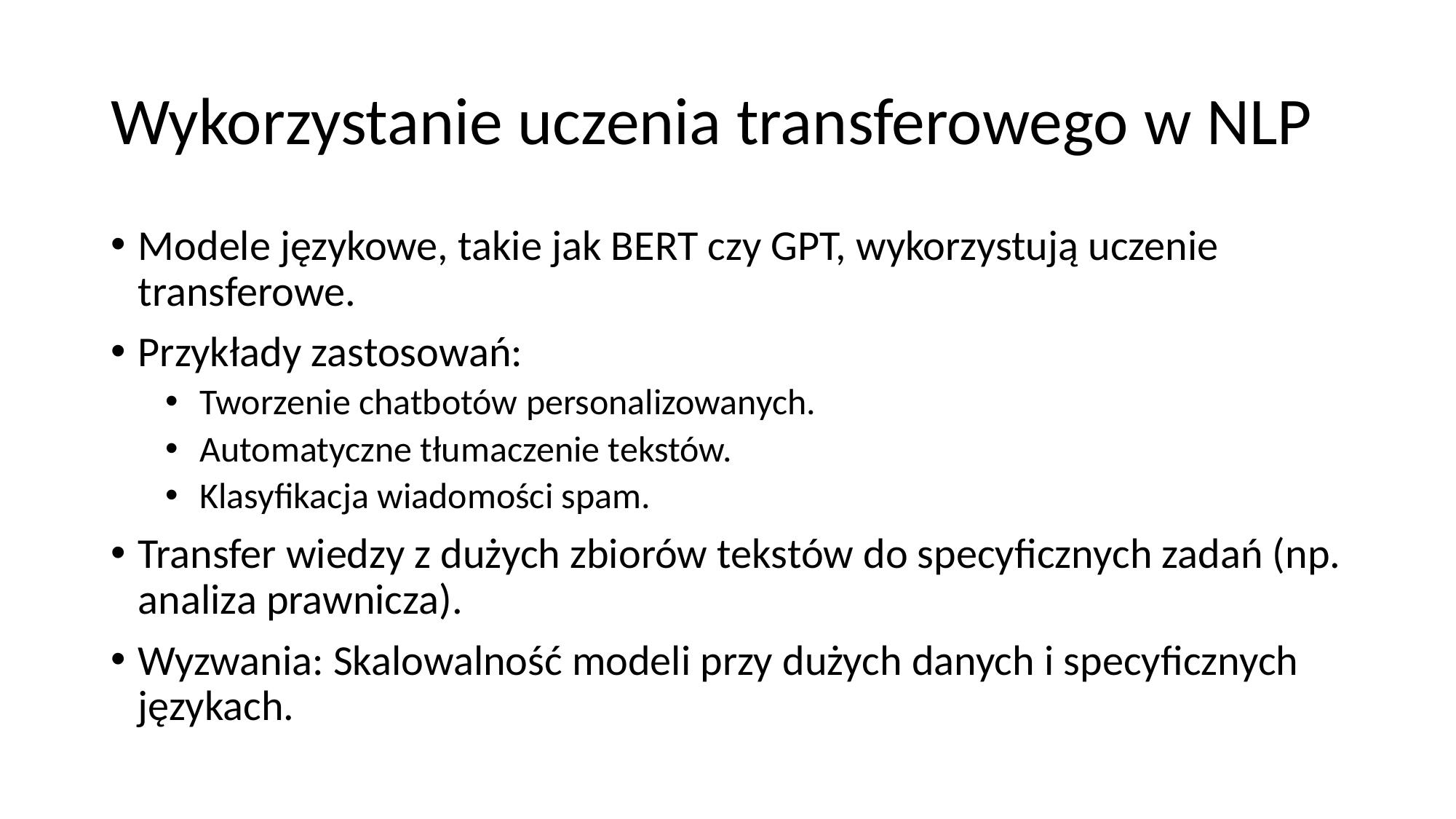

# Wykorzystanie uczenia transferowego w NLP
Modele językowe, takie jak BERT czy GPT, wykorzystują uczenie transferowe.
Przykłady zastosowań:
Tworzenie chatbotów personalizowanych.
Automatyczne tłumaczenie tekstów.
Klasyfikacja wiadomości spam.
Transfer wiedzy z dużych zbiorów tekstów do specyficznych zadań (np. analiza prawnicza).
Wyzwania: Skalowalność modeli przy dużych danych i specyficznych językach.